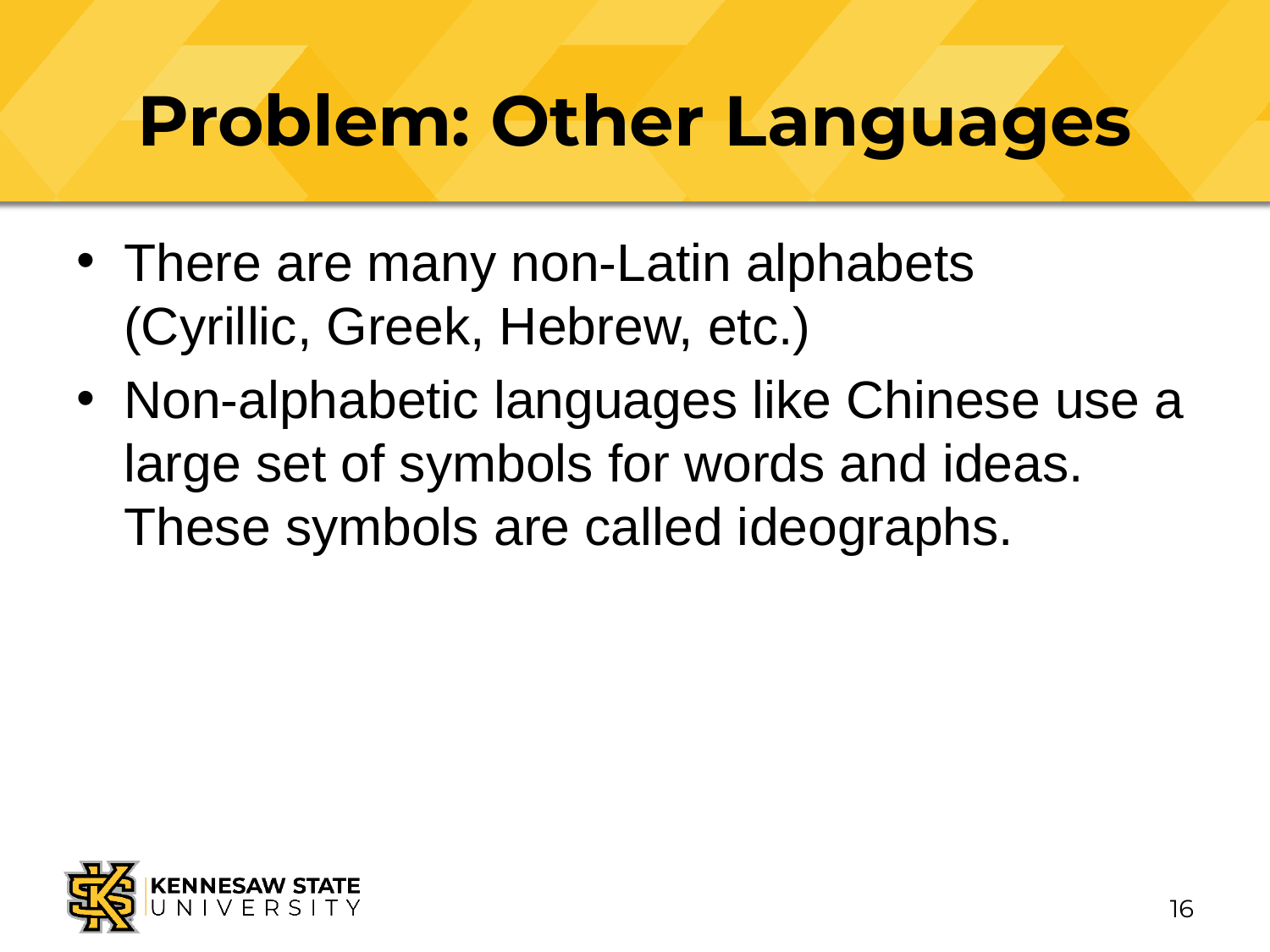

# Problem: Other Languages
There are many non-Latin alphabets
(Cyrillic, Greek, Hebrew, etc.)
Non-alphabetic languages like Chinese use a large set of symbols for words and ideas.  These symbols are called ideographs.
16